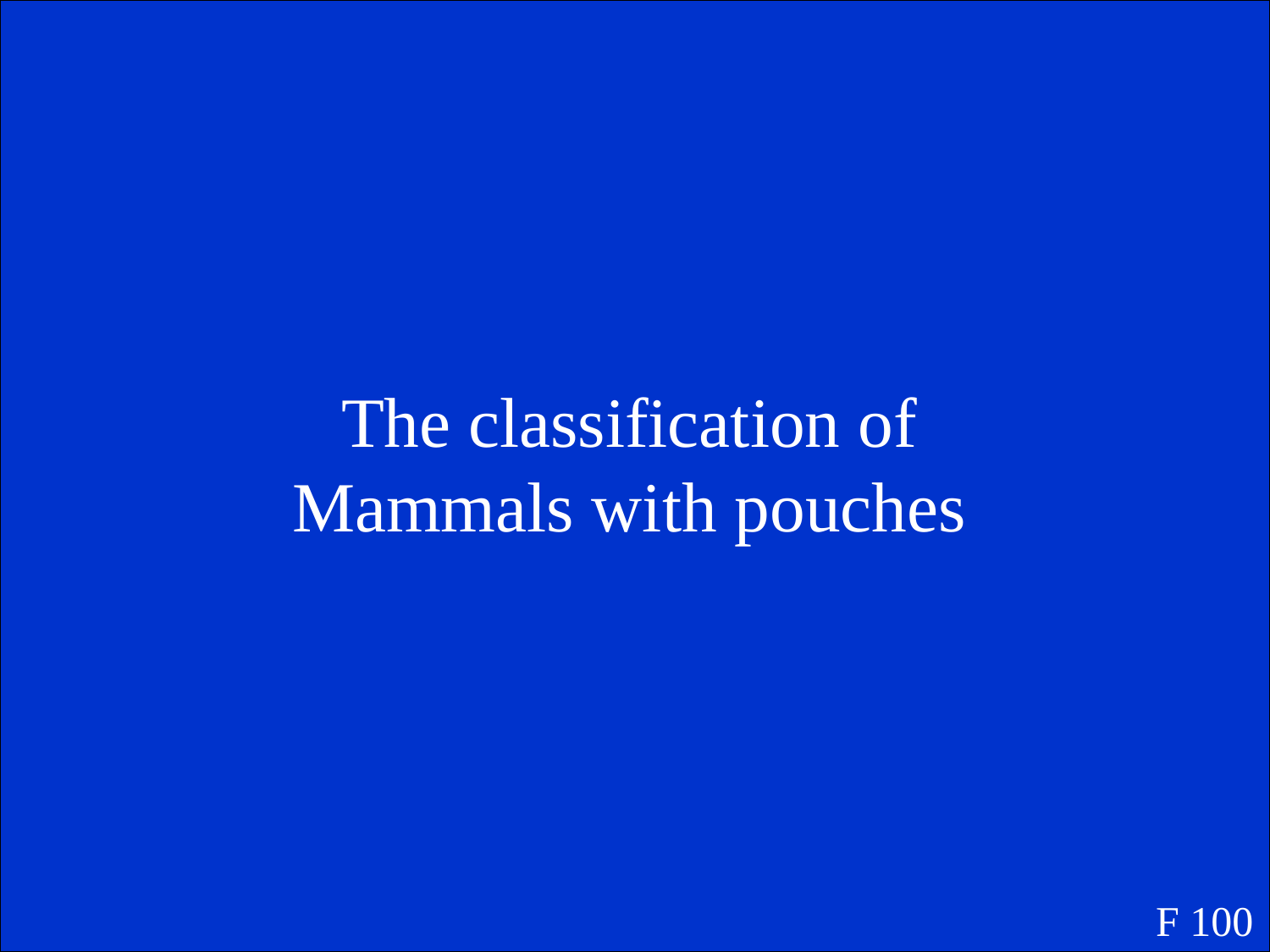

The classification of Mammals with pouches
F 100